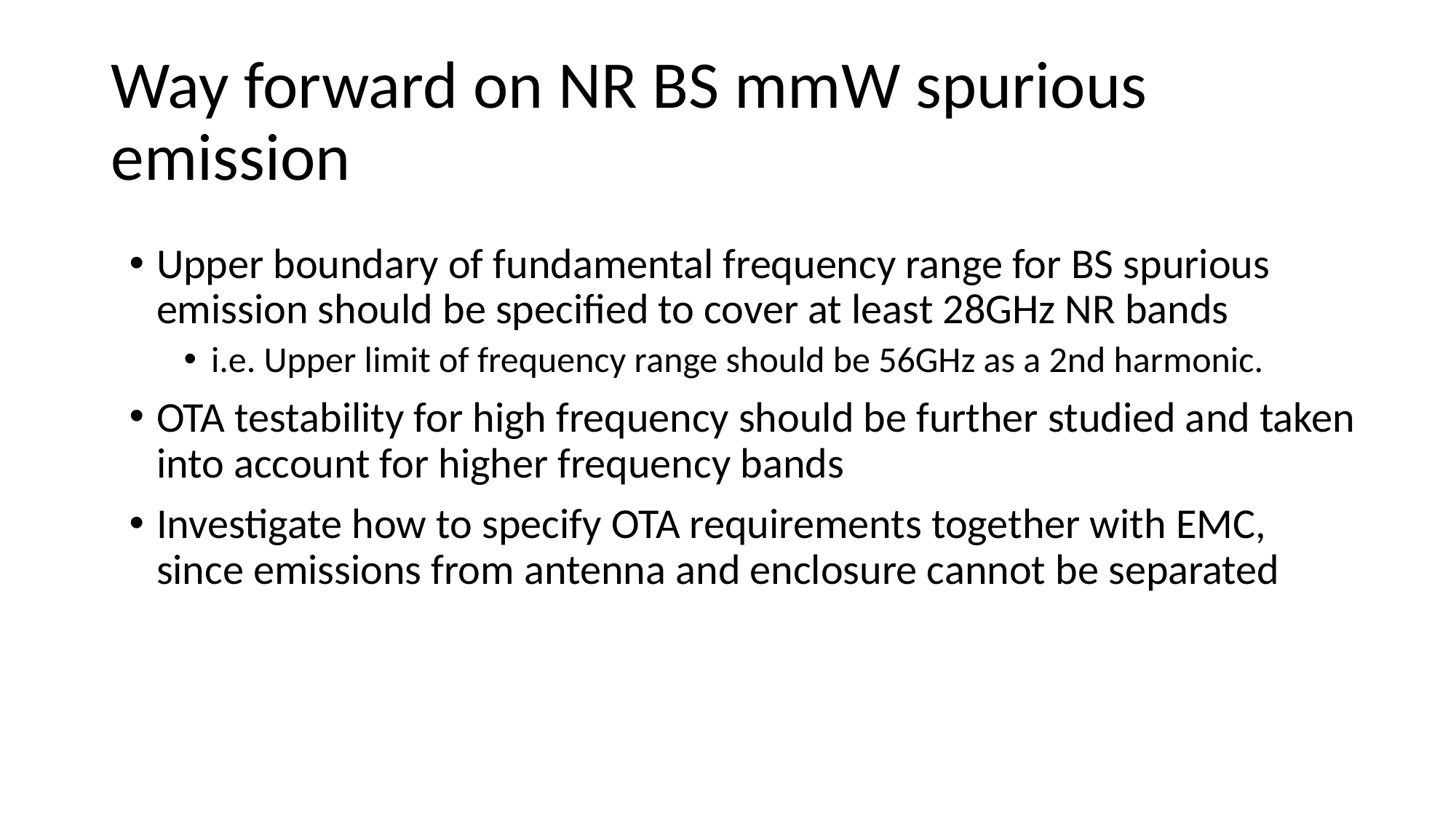

# Way forward on NR BS mmW spurious emission

Upper boundary of fundamental frequency range for BS spurious emission should be specified to cover at least 28GHz NR bands
i.e. Upper limit of frequency range should be 56GHz as a 2nd harmonic.
OTA testability for high frequency should be further studied and taken into account for higher frequency bands
Investigate how to specify OTA requirements together with EMC, since emissions from antenna and enclosure cannot be separated